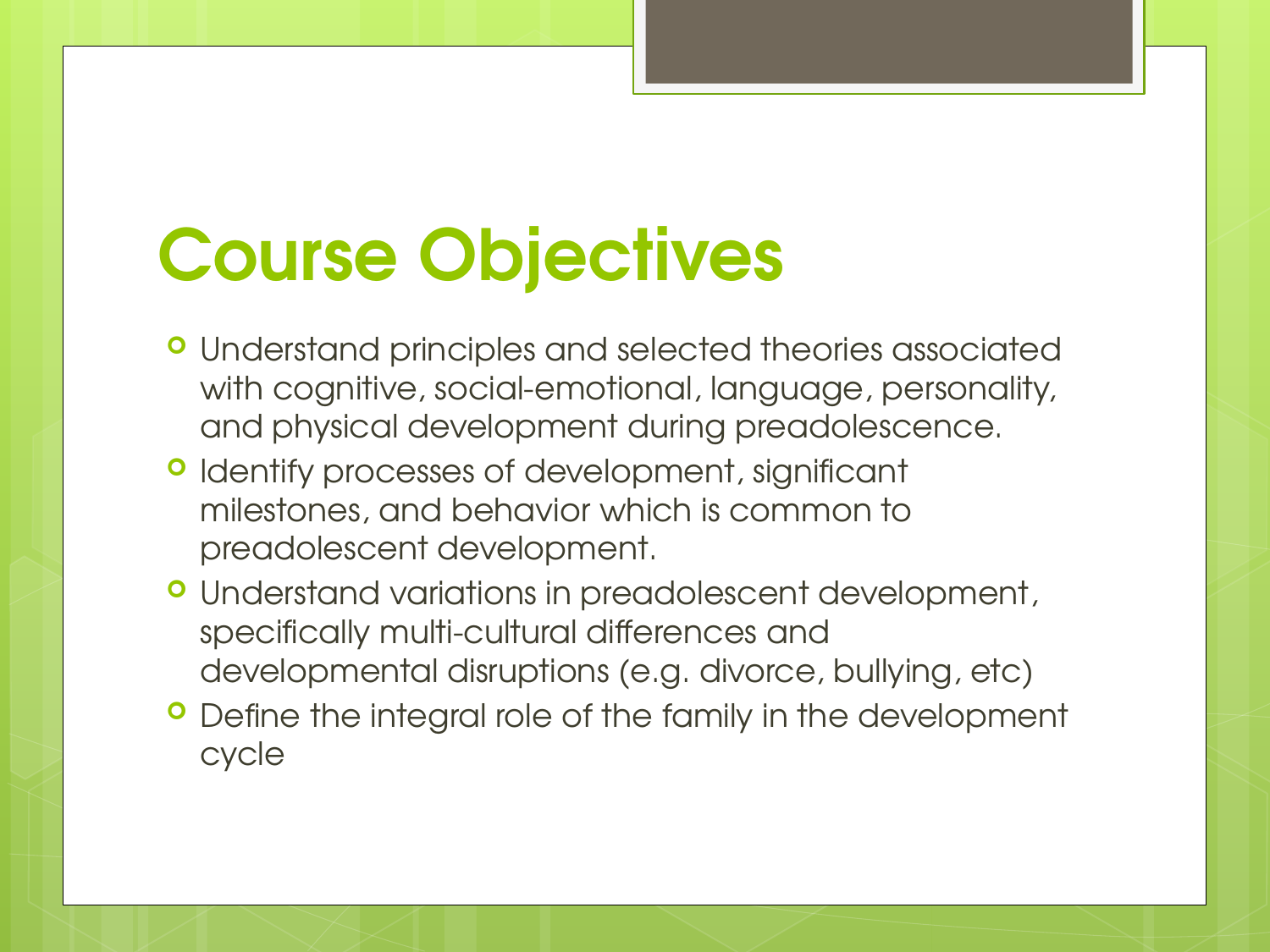

# Course Objectives
Understand principles and selected theories associated with cognitive, social-emotional, language, personality, and physical development during preadolescence.
Identify processes of development, significant milestones, and behavior which is common to preadolescent development.
Understand variations in preadolescent development, specifically multi-cultural differences and developmental disruptions (e.g. divorce, bullying, etc)
Define the integral role of the family in the development cycle